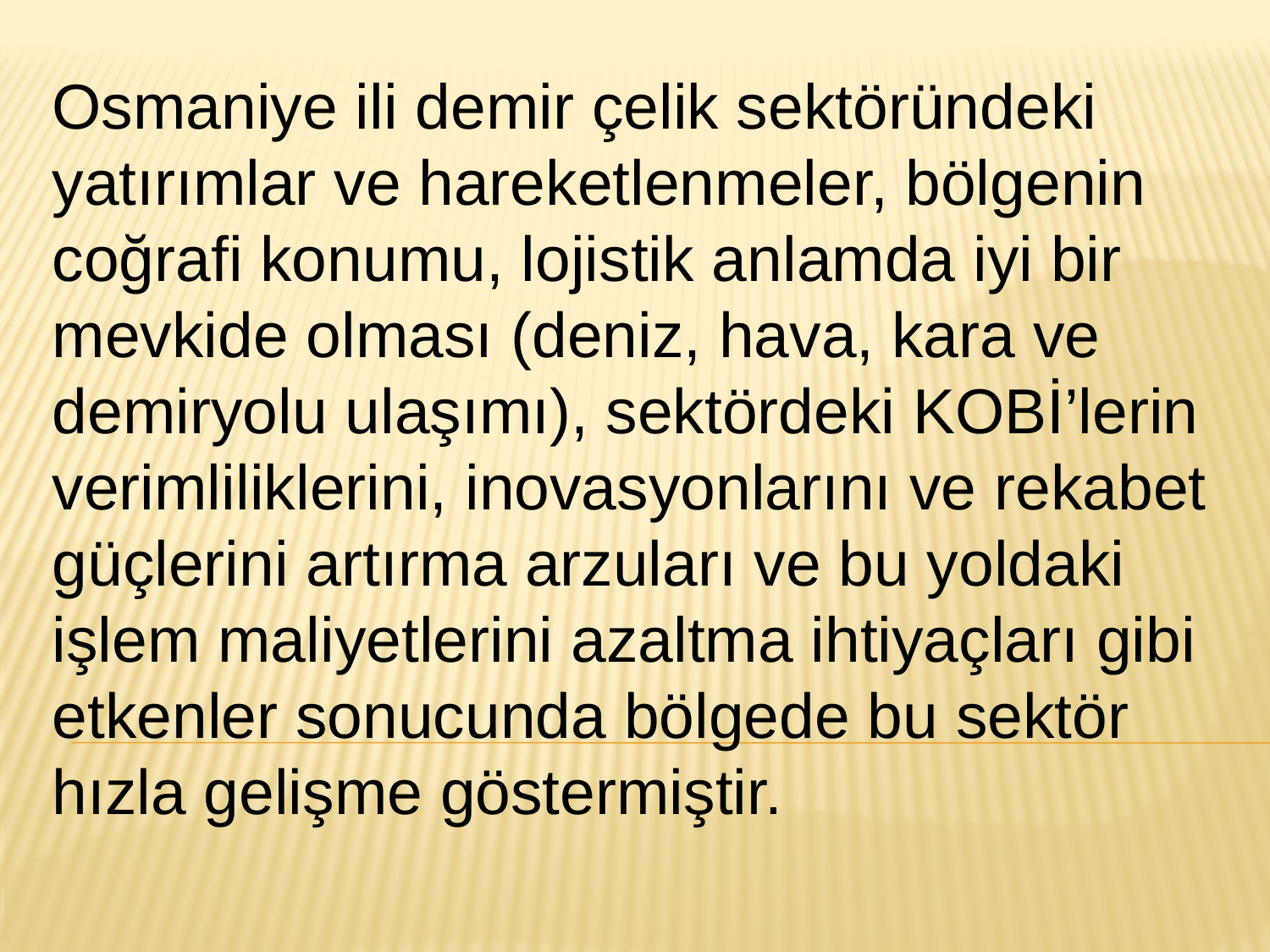

Osmaniye ili demir çelik sektöründeki yatırımlar ve hareketlenmeler, bölgenin coğrafi konumu, lojistik anlamda iyi bir mevkide olması (deniz, hava, kara ve demiryolu ulaşımı), sektördeki KOBİ’lerin verimliliklerini, inovasyonlarını ve rekabet güçlerini artırma arzuları ve bu yoldaki işlem maliyetlerini azaltma ihtiyaçları gibi etkenler sonucunda bölgede bu sektör hızla gelişme göstermiştir.